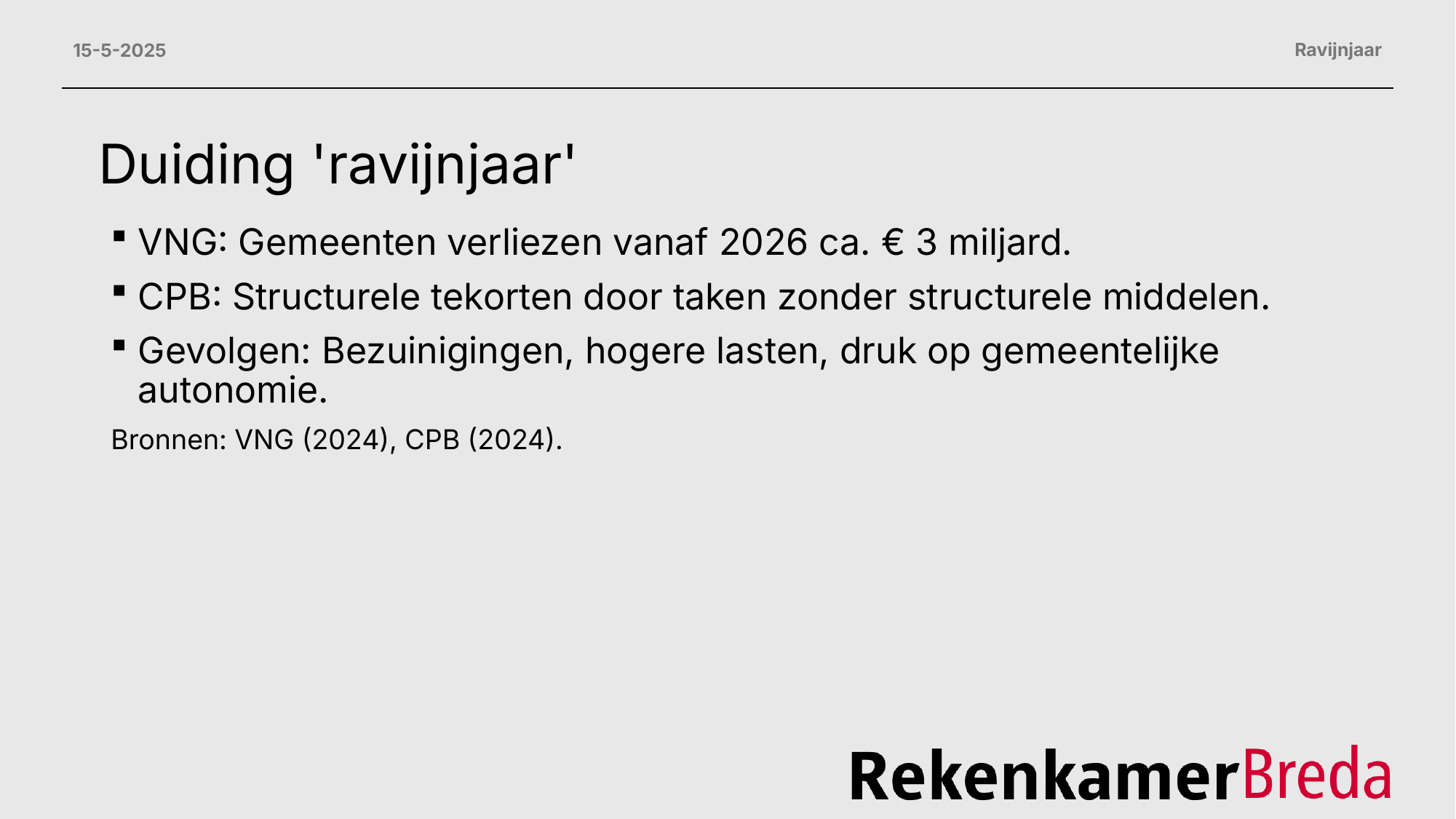

Ravijnjaar
15-5-2025
# Duiding 'ravijnjaar'
VNG: Gemeenten verliezen vanaf 2026 ca. € 3 miljard.
CPB: Structurele tekorten door taken zonder structurele middelen.
Gevolgen: Bezuinigingen, hogere lasten, druk op gemeentelijke autonomie.
Bronnen: VNG (2024), CPB (2024).